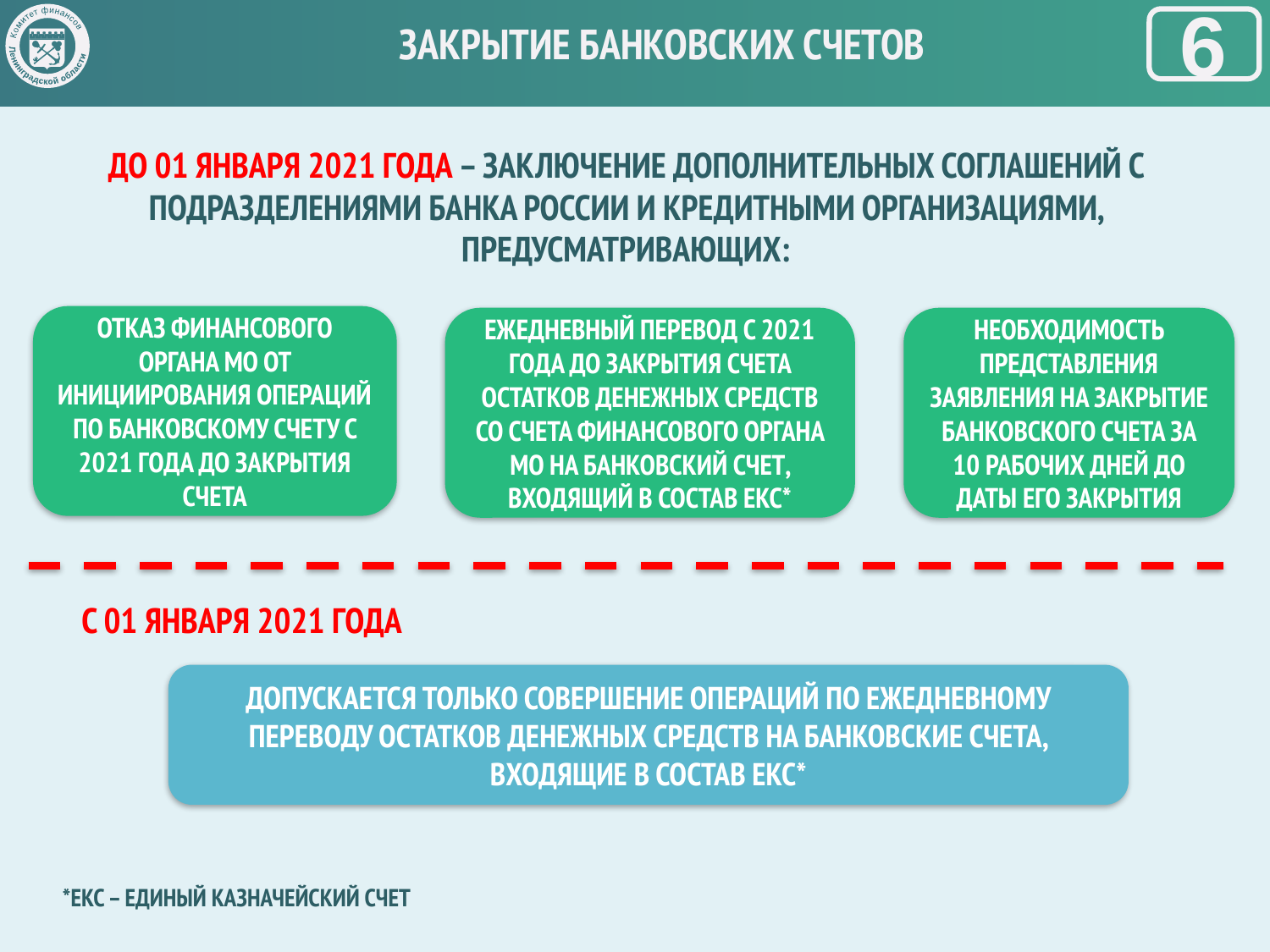

Комитет финансов
Ленинградской области

6
ЗАКРЫТИЕ БАНКОВСКИХ СЧЕТОВ

ДО 01 ЯНВАРЯ 2021 ГОДА – ЗАКЛЮЧЕНИЕ ДОПОЛНИТЕЛЬНЫХ СОГЛАШЕНИЙ С ПОДРАЗДЕЛЕНИЯМИ БАНКА РОССИИ И КРЕДИТНЫМИ ОРГАНИЗАЦИЯМИ, ПРЕДУСМАТРИВАЮЩИХ:
ОТКАЗ ФИНАНСОВОГО ОРГАНА МО ОТ ИНИЦИИРОВАНИЯ ОПЕРАЦИЙ ПО БАНКОВСКОМУ СЧЕТУ С 2021 ГОДА ДО ЗАКРЫТИЯ СЧЕТА
ЕЖЕДНЕВНЫЙ ПЕРЕВОД С 2021 ГОДА ДО ЗАКРЫТИЯ СЧЕТА ОСТАТКОВ ДЕНЕЖНЫХ СРЕДСТВ СО СЧЕТА ФИНАНСОВОГО ОРГАНА МО НА БАНКОВСКИЙ СЧЕТ, ВХОДЯЩИЙ В СОСТАВ ЕКС*
НЕОБХОДИМОСТЬ ПРЕДСТАВЛЕНИЯ ЗАЯВЛЕНИЯ НА ЗАКРЫТИЕ БАНКОВСКОГО СЧЕТА ЗА 10 РАБОЧИХ ДНЕЙ ДО ДАТЫ ЕГО ЗАКРЫТИЯ
С 01 ЯНВАРЯ 2021 ГОДА
ДОПУСКАЕТСЯ ТОЛЬКО СОВЕРШЕНИЕ ОПЕРАЦИЙ ПО ЕЖЕДНЕВНОМУ ПЕРЕВОДУ ОСТАТКОВ ДЕНЕЖНЫХ СРЕДСТВ НА БАНКОВСКИЕ СЧЕТА, ВХОДЯЩИЕ В СОСТАВ ЕКС*
*ЕКС – ЕДИНЫЙ КАЗНАЧЕЙСКИЙ СЧЕТ